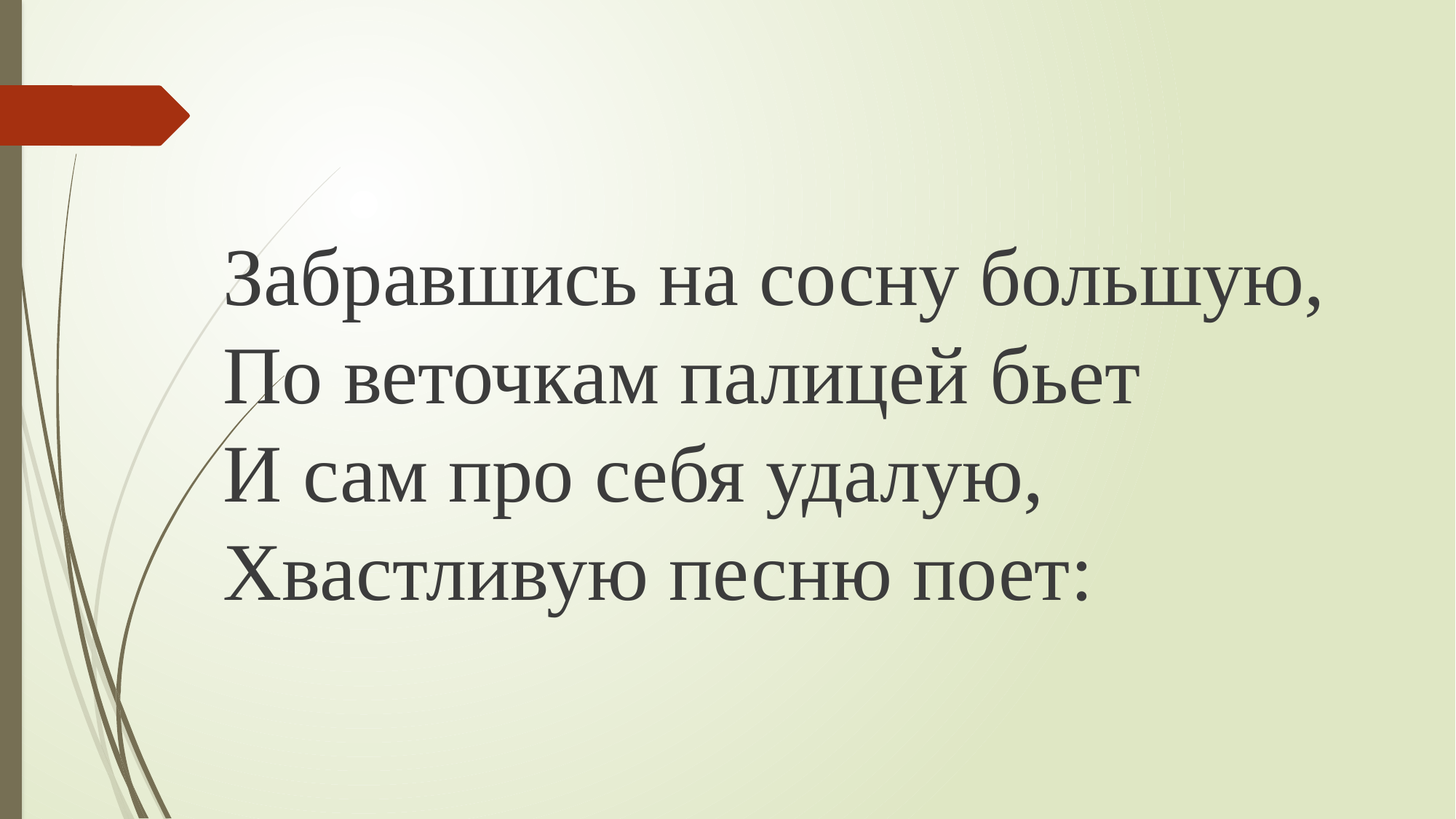

#

Забравшись на сосну большую,
По веточкам палицей бьет
И сам про себя удалую,
Хвастливую песню поет: